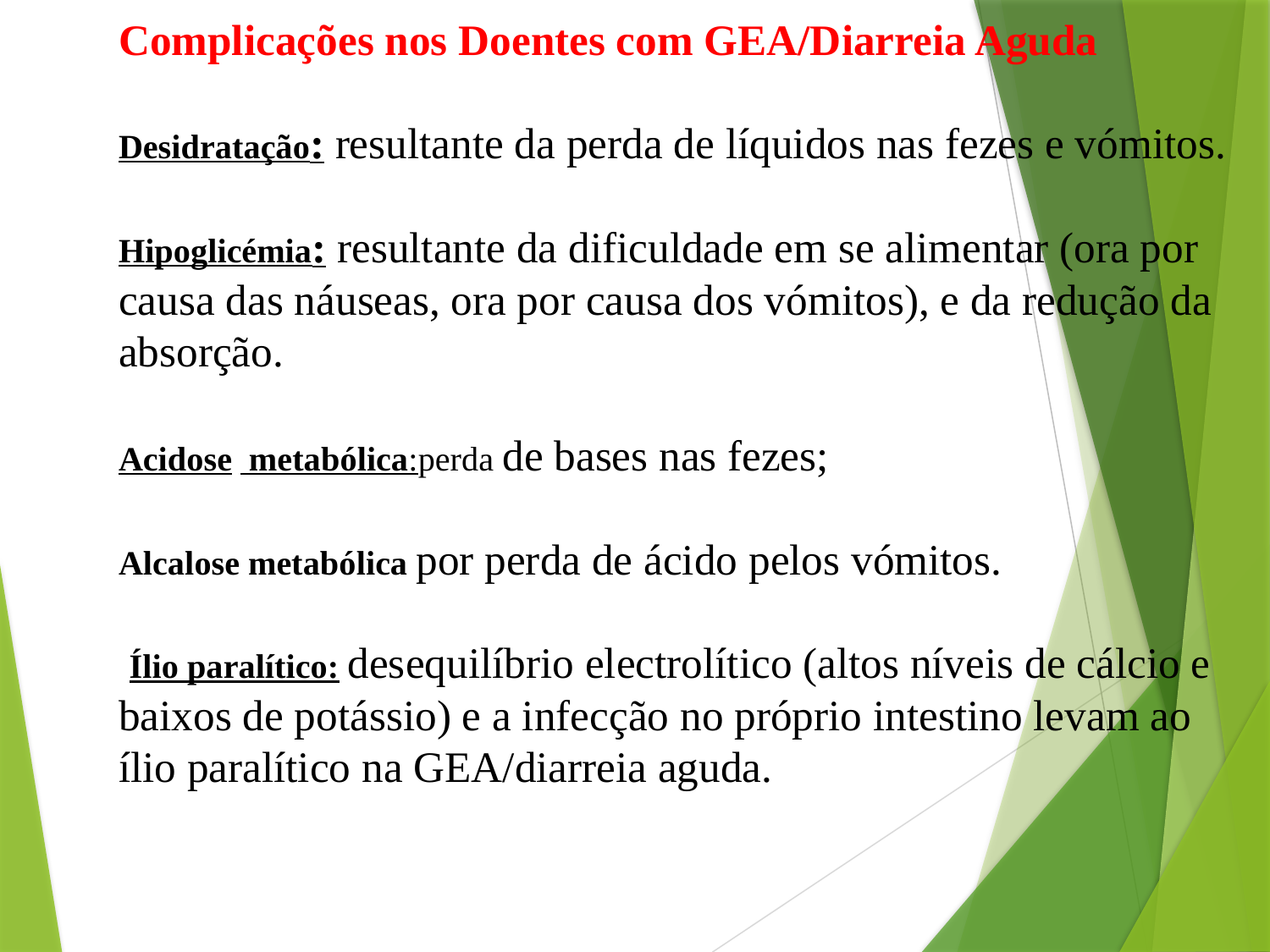

# Complicações nos Doentes com GEA/Diarreia Aguda Desidratação: resultante da perda de líquidos nas fezes e vómitos. Hipoglicémia: resultante da dificuldade em se alimentar (ora por causa das náuseas, ora por causa dos vómitos), e da redução da absorção. Acidose  metabólica:perda de bases nas fezes; Alcalose metabólica por perda de ácido pelos vómitos. Ílio paralítico: desequilíbrio electrolítico (altos níveis de cálcio e baixos de potássio) e a infecção no próprio intestino levam ao ílio paralítico na GEA/diarreia aguda.